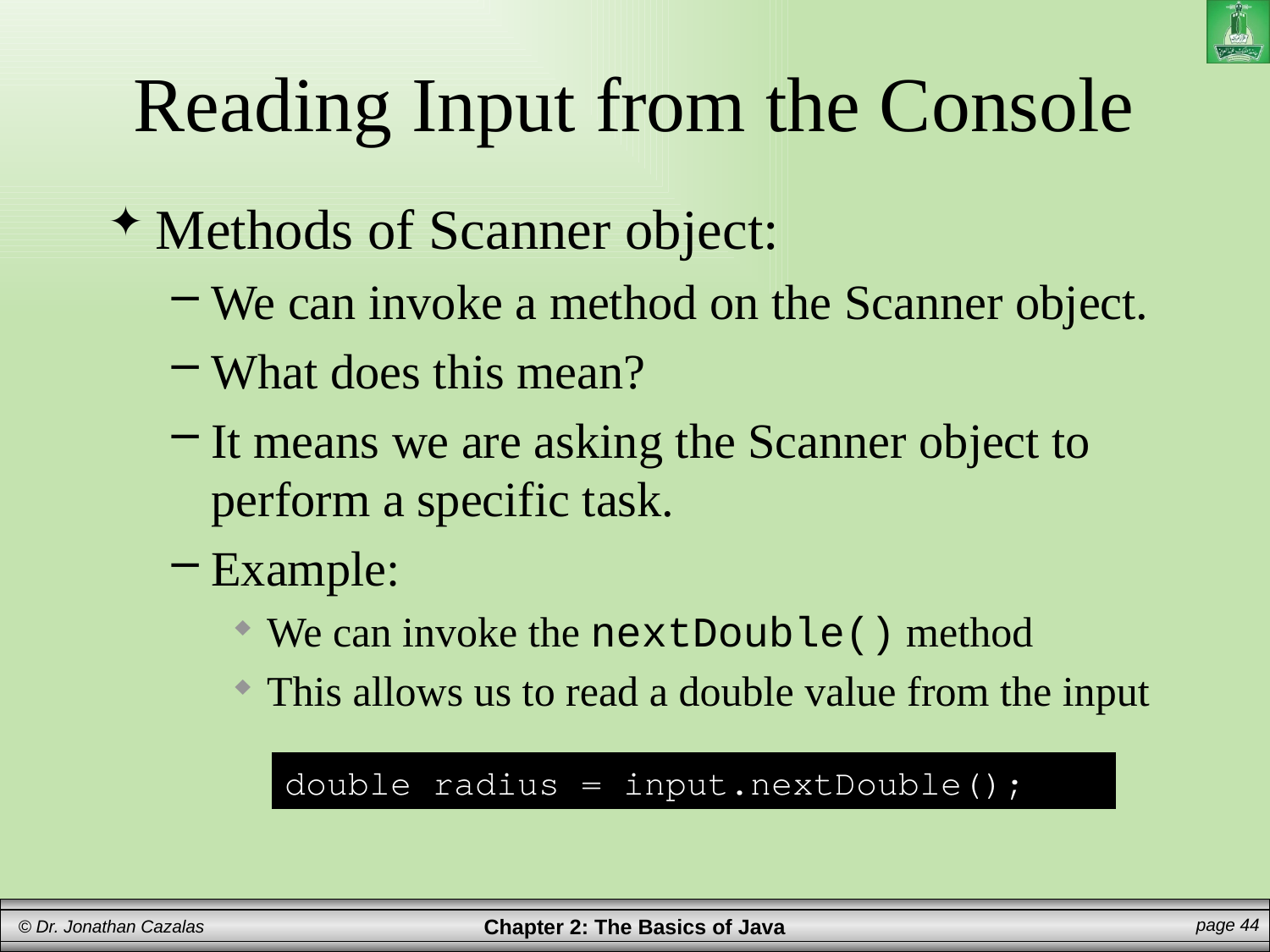

# Reading Input from the Console
Methods of Scanner object:
We can invoke a method on the Scanner object.
What does this mean?
It means we are asking the Scanner object to perform a specific task.
Example:
We can invoke the nextDouble() method
This allows us to read a double value from the input

double radius = input.nextDouble();